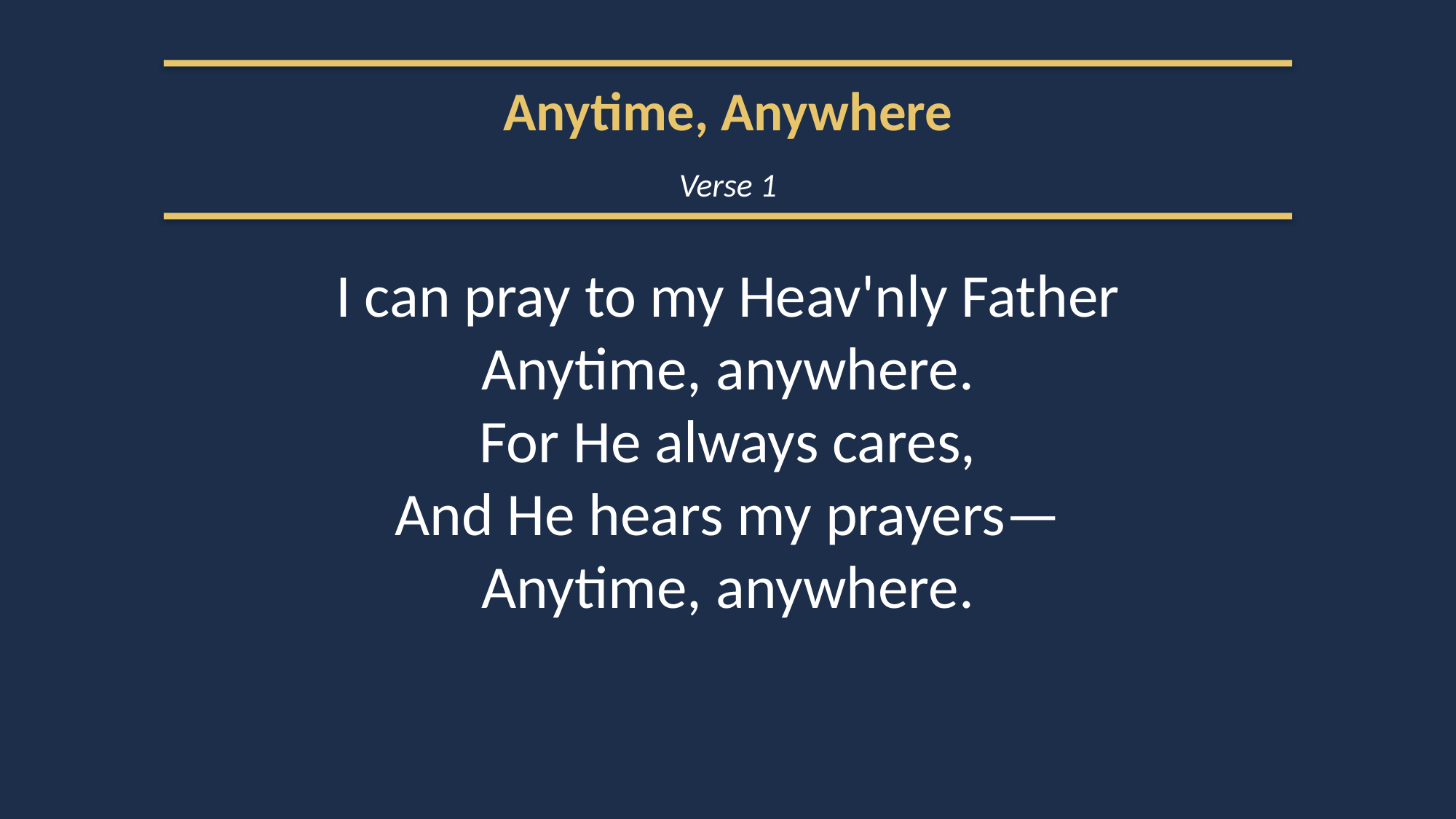

Anytime, Anywhere
Verse 1

I can pray to my Heav'nly Father
Anytime, anywhere.
For He always cares,
And He hears my prayers—
Anytime, anywhere.